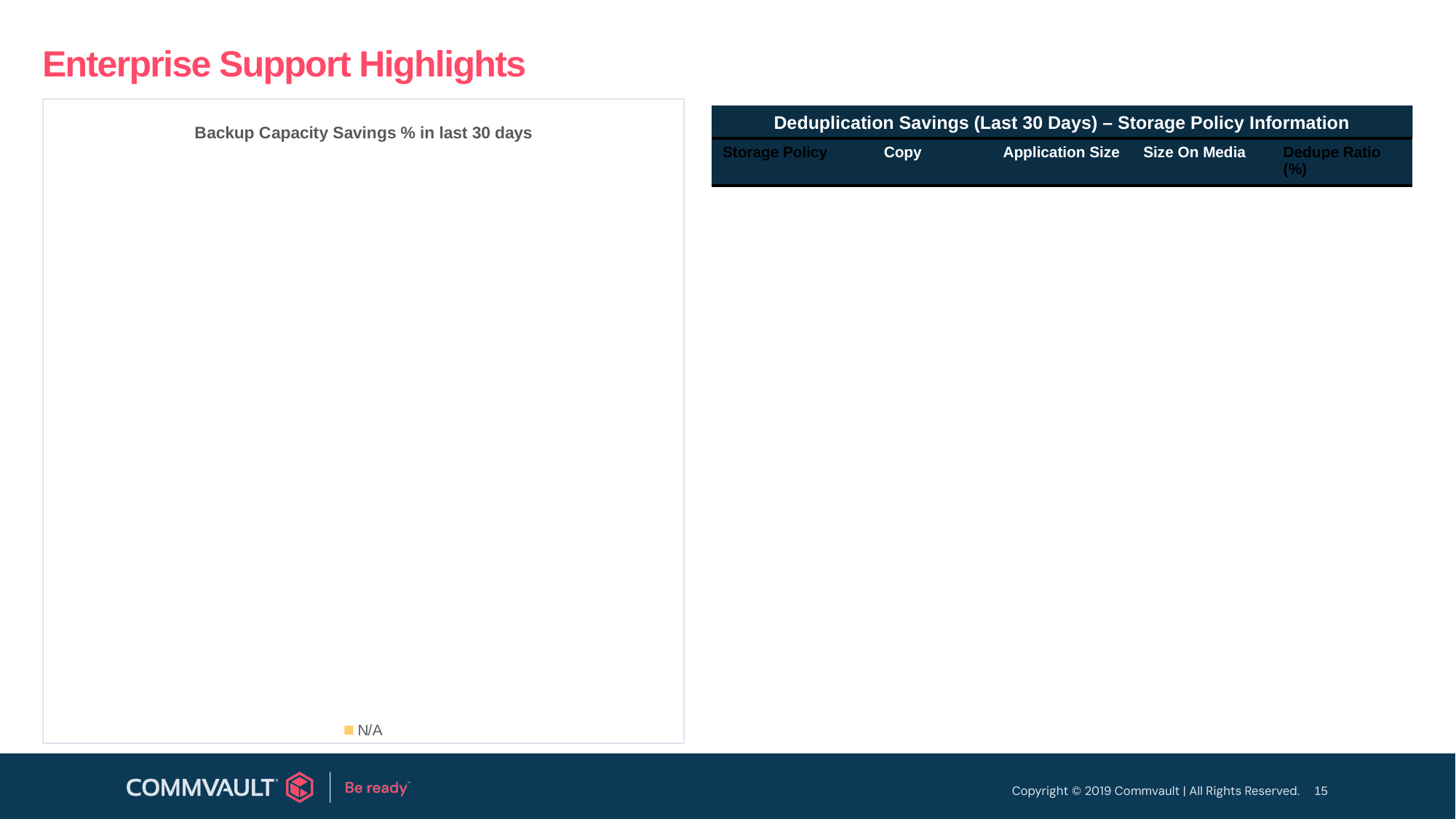

# Enterprise Support Highlights

### Chart: Backup Capacity Savings % in last 30 days

| Category | Savings |
|---|---|
| N/A | 0.0 |
Deduplication Savings (Last 30 Days) – Storage Policy Information
| Storage Policy | Copy | Application Size | Size On Media | Dedupe Ratio (%) |
| --- | --- | --- | --- | --- |
15